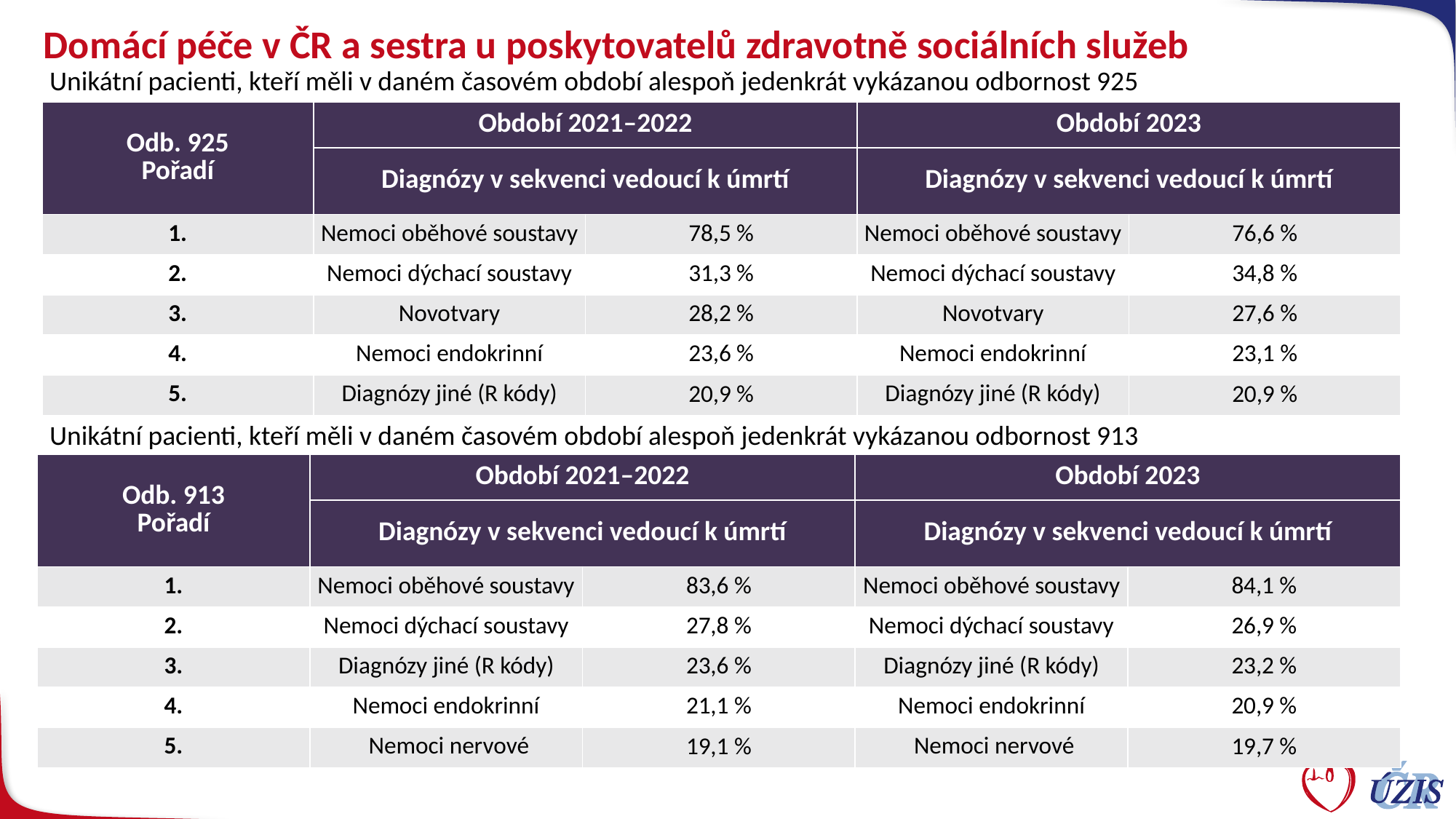

# Domácí péče v ČR a sestra u poskytovatelů zdravotně sociálních služeb
Unikátní pacienti, kteří měli v daném časovém období alespoň jedenkrát vykázanou odbornost 925
| Odb. 925 Pořadí | Období 2021–2022 |  | Období 2023 |  |
| --- | --- | --- | --- | --- |
|  | Diagnózy v sekvenci vedoucí k úmrtí |  | Diagnózy v sekvenci vedoucí k úmrtí |  |
| 1. | Nemoci oběhové soustavy | 78,5 % | Nemoci oběhové soustavy | 76,6 % |
| 2. | Nemoci dýchací soustavy | 31,3 % | Nemoci dýchací soustavy | 34,8 % |
| 3. | Novotvary | 28,2 % | Novotvary | 27,6 % |
| 4. | Nemoci endokrinní | 23,6 % | Nemoci endokrinní | 23,1 % |
| 5. | Diagnózy jiné (R kódy) | 20,9 % | Diagnózy jiné (R kódy) | 20,9 % |
Unikátní pacienti, kteří měli v daném časovém období alespoň jedenkrát vykázanou odbornost 913
| Odb. 913 Pořadí | Období 2021–2022 |  | Období 2023 |  |
| --- | --- | --- | --- | --- |
|  | Diagnózy v sekvenci vedoucí k úmrtí |  | Diagnózy v sekvenci vedoucí k úmrtí |  |
| 1. | Nemoci oběhové soustavy | 83,6 % | Nemoci oběhové soustavy | 84,1 % |
| 2. | Nemoci dýchací soustavy | 27,8 % | Nemoci dýchací soustavy | 26,9 % |
| 3. | Diagnózy jiné (R kódy) | 23,6 % | Diagnózy jiné (R kódy) | 23,2 % |
| 4. | Nemoci endokrinní | 21,1 % | Nemoci endokrinní | 20,9 % |
| 5. | Nemoci nervové | 19,1 % | Nemoci nervové | 19,7 % |